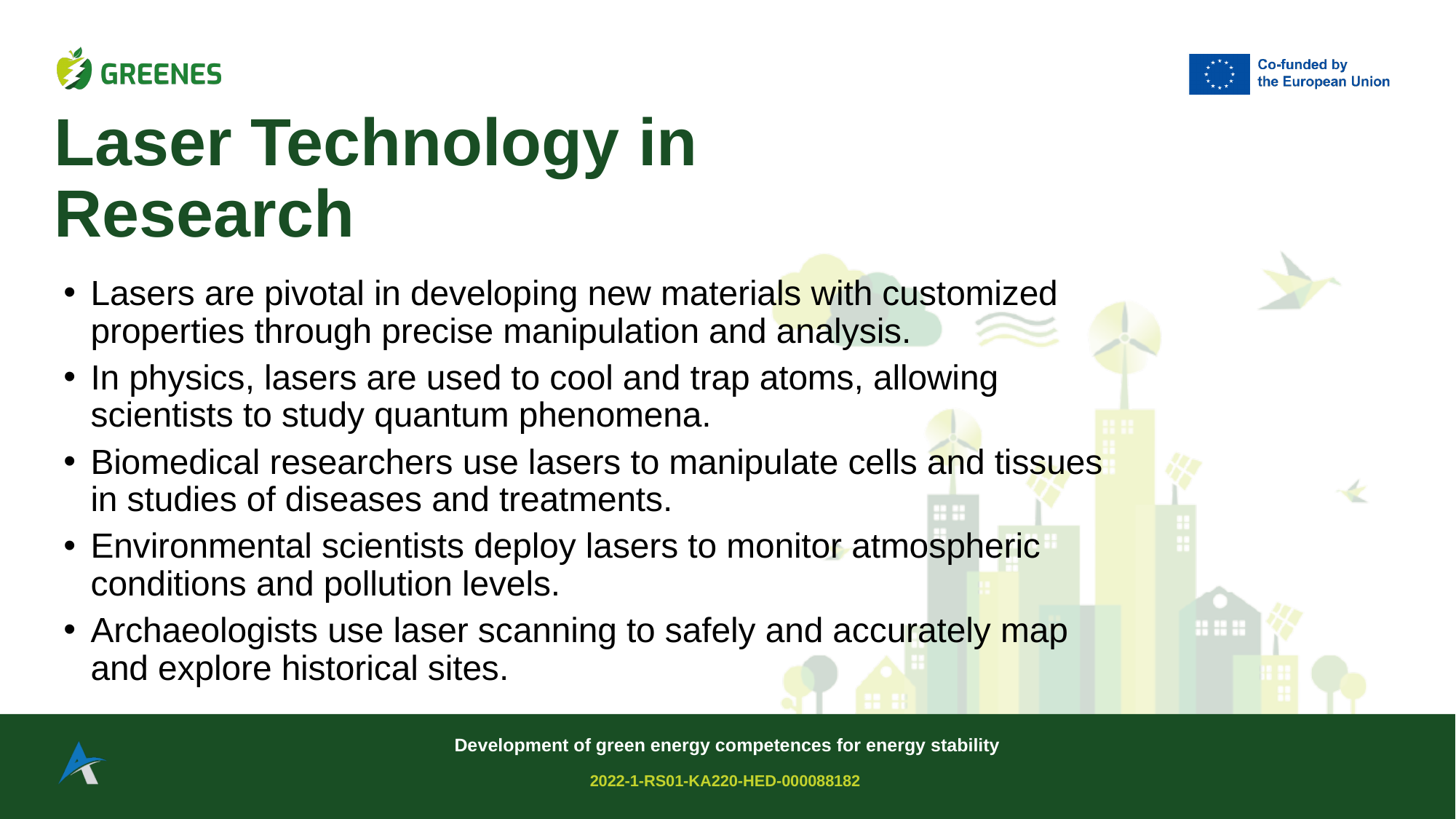

# Laser Technology in Research
Lasers are pivotal in developing new materials with customized properties through precise manipulation and analysis.
In physics, lasers are used to cool and trap atoms, allowing scientists to study quantum phenomena.
Biomedical researchers use lasers to manipulate cells and tissues in studies of diseases and treatments.
Environmental scientists deploy lasers to monitor atmospheric conditions and pollution levels.
Archaeologists use laser scanning to safely and accurately map and explore historical sites.